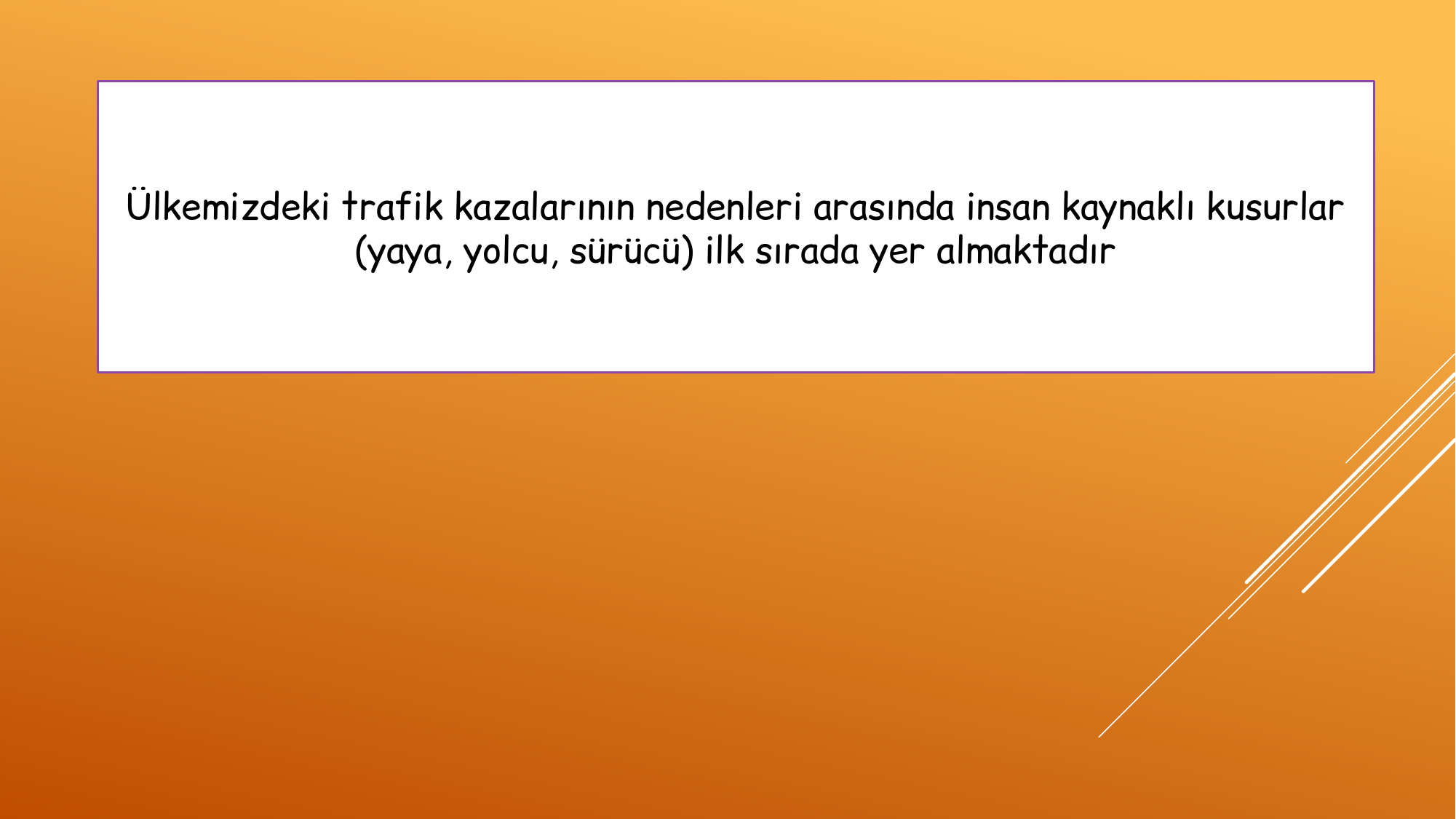

Ülkemizdeki trafik kazalarının nedenleri arasında insan kaynaklı kusurlar (yaya, yolcu, sürücü) ilk sırada yer almaktadır